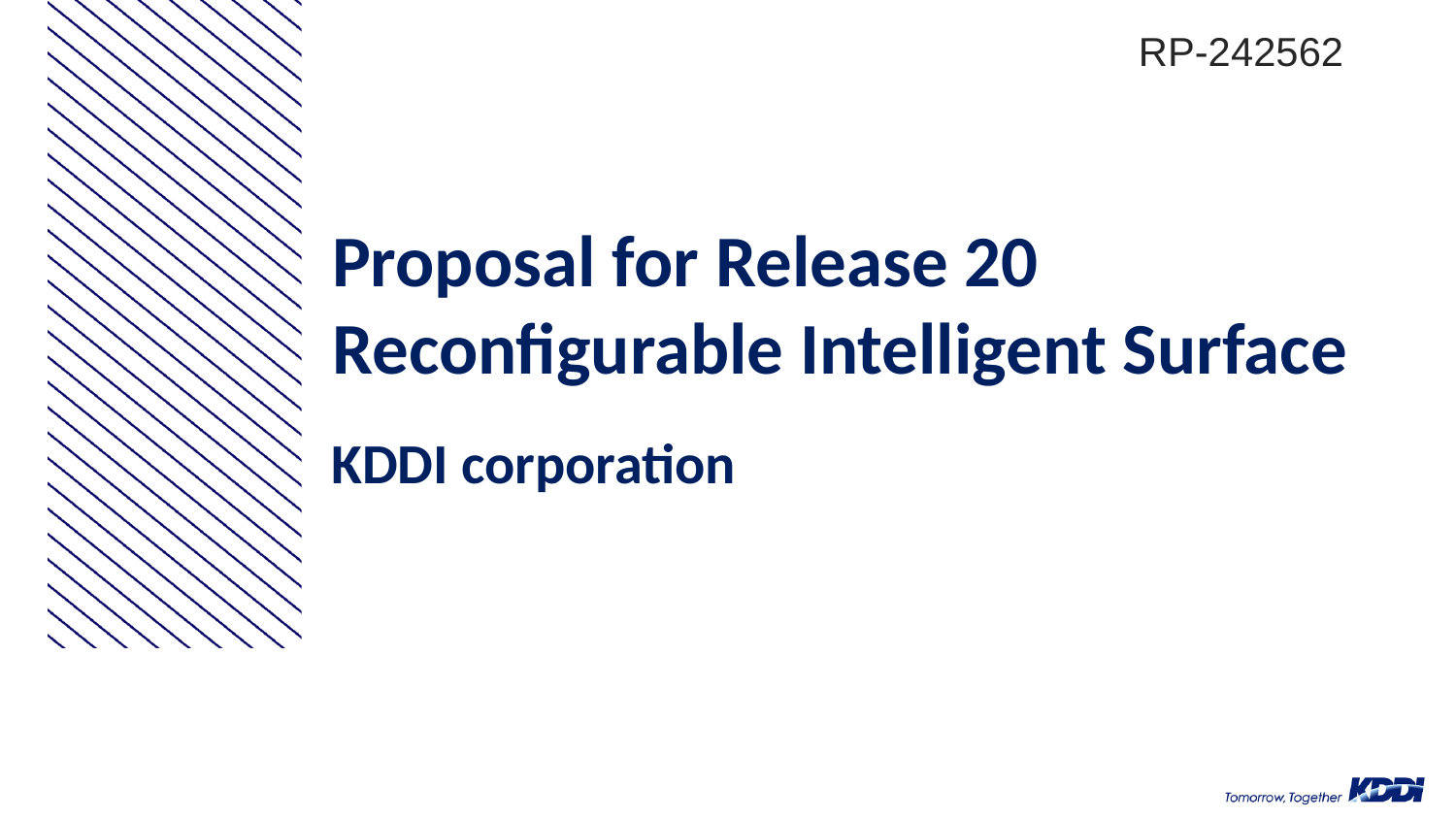

RP-242562
# Proposal for Release 20 Reconfigurable Intelligent Surface
KDDI corporation